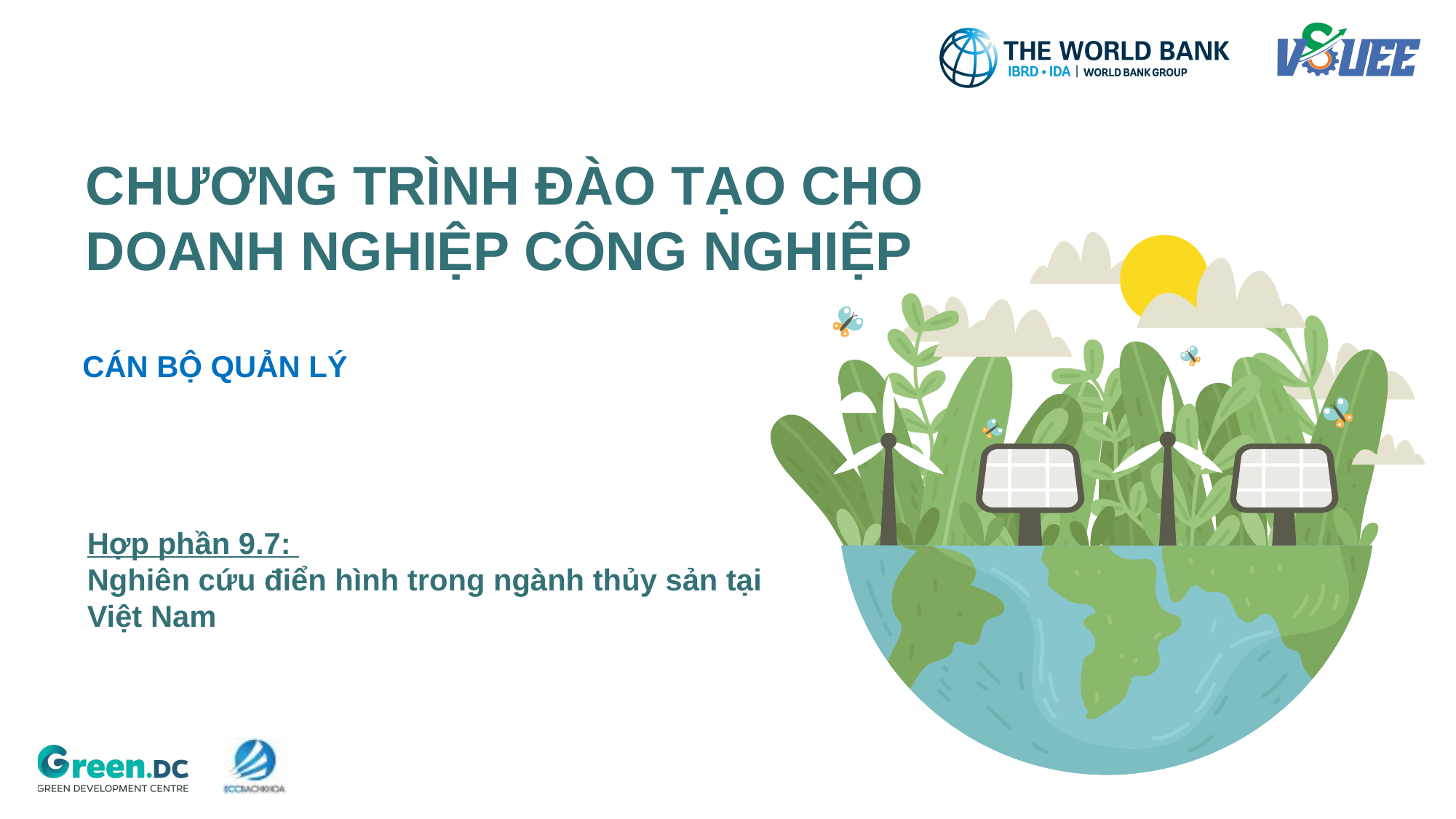

# CHƯƠNG TRÌNH ĐÀO TẠO CHO DOANH NGHIỆP CÔNG NGHIỆP

CÁN BỘ QUẢN LÝ
Hợp phần 9.7:
Nghiên cứu điển hình trong ngành thủy sản tại Việt Nam